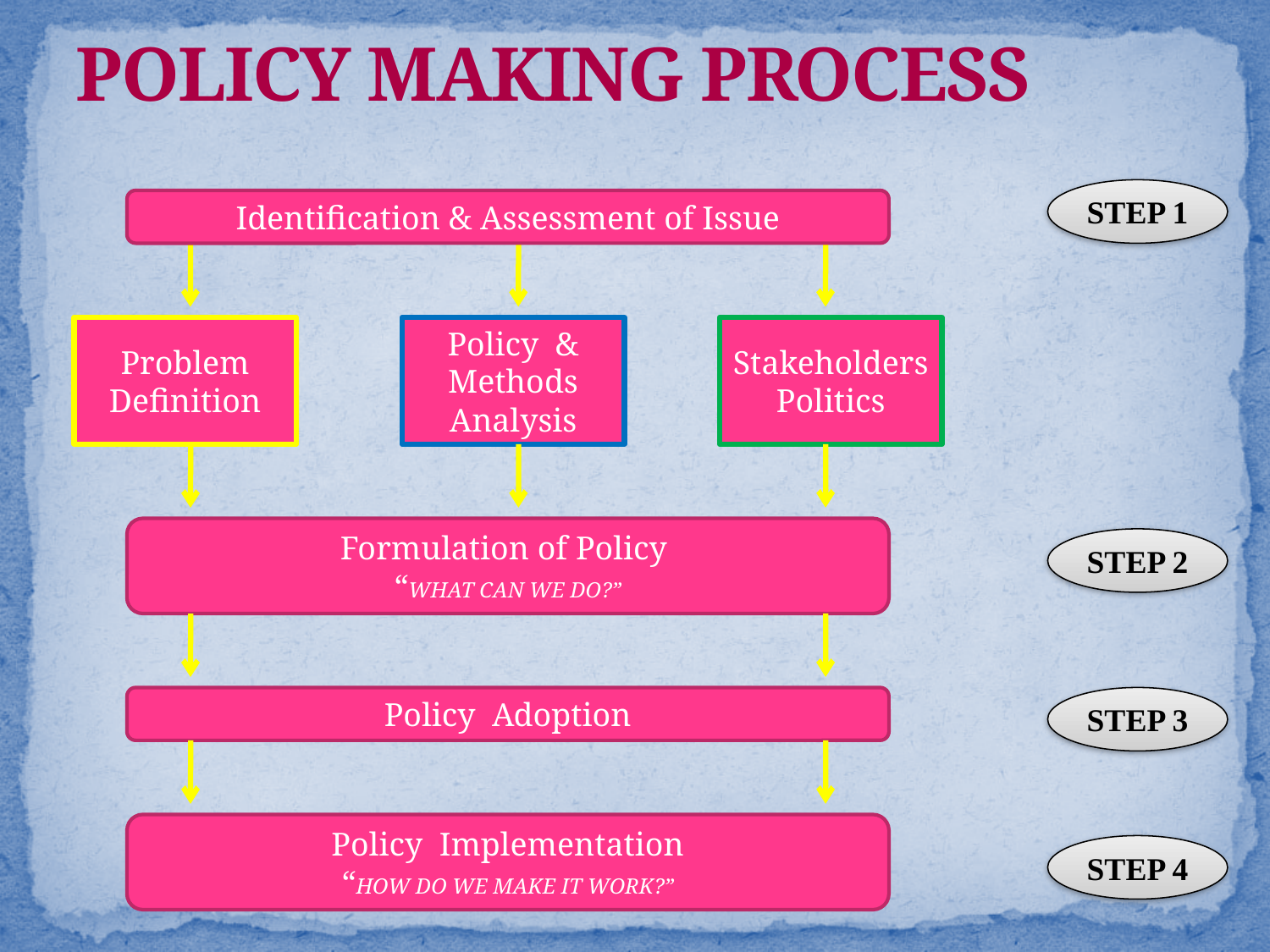

POLICY MAKING PROCESS
STEP 1
Identification & Assessment of Issue
Problem Definition
Policy  & Methods Analysis
Stakeholders Politics
Formulation of Policy
“WHAT CAN WE DO?”
STEP 2
Policy  Adoption
STEP 3
Policy  Implementation
“HOW DO WE MAKE IT WORK?”
STEP 4